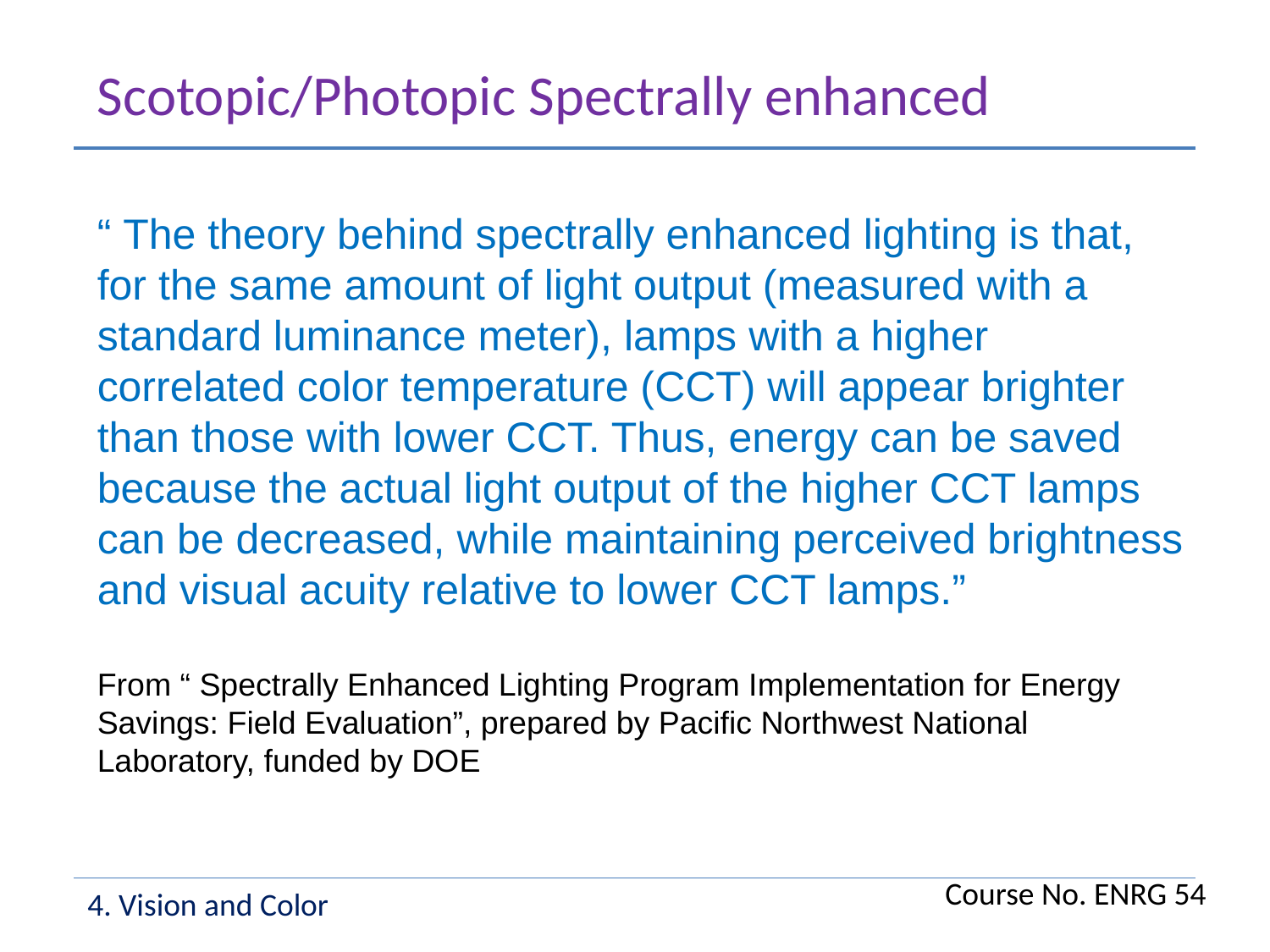

Scotopic/Photopic Spectrally enhanced
“ The theory behind spectrally enhanced lighting is that, for the same amount of light output (measured with a standard luminance meter), lamps with a higher correlated color temperature (CCT) will appear brighter than those with lower CCT. Thus, energy can be saved because the actual light output of the higher CCT lamps can be decreased, while maintaining perceived brightness and visual acuity relative to lower CCT lamps.”

From “ Spectrally Enhanced Lighting Program Implementation for Energy Savings: Field Evaluation”, prepared by Pacific Northwest National Laboratory, funded by DOE
Course No. ENRG 54
4. Vision and Color